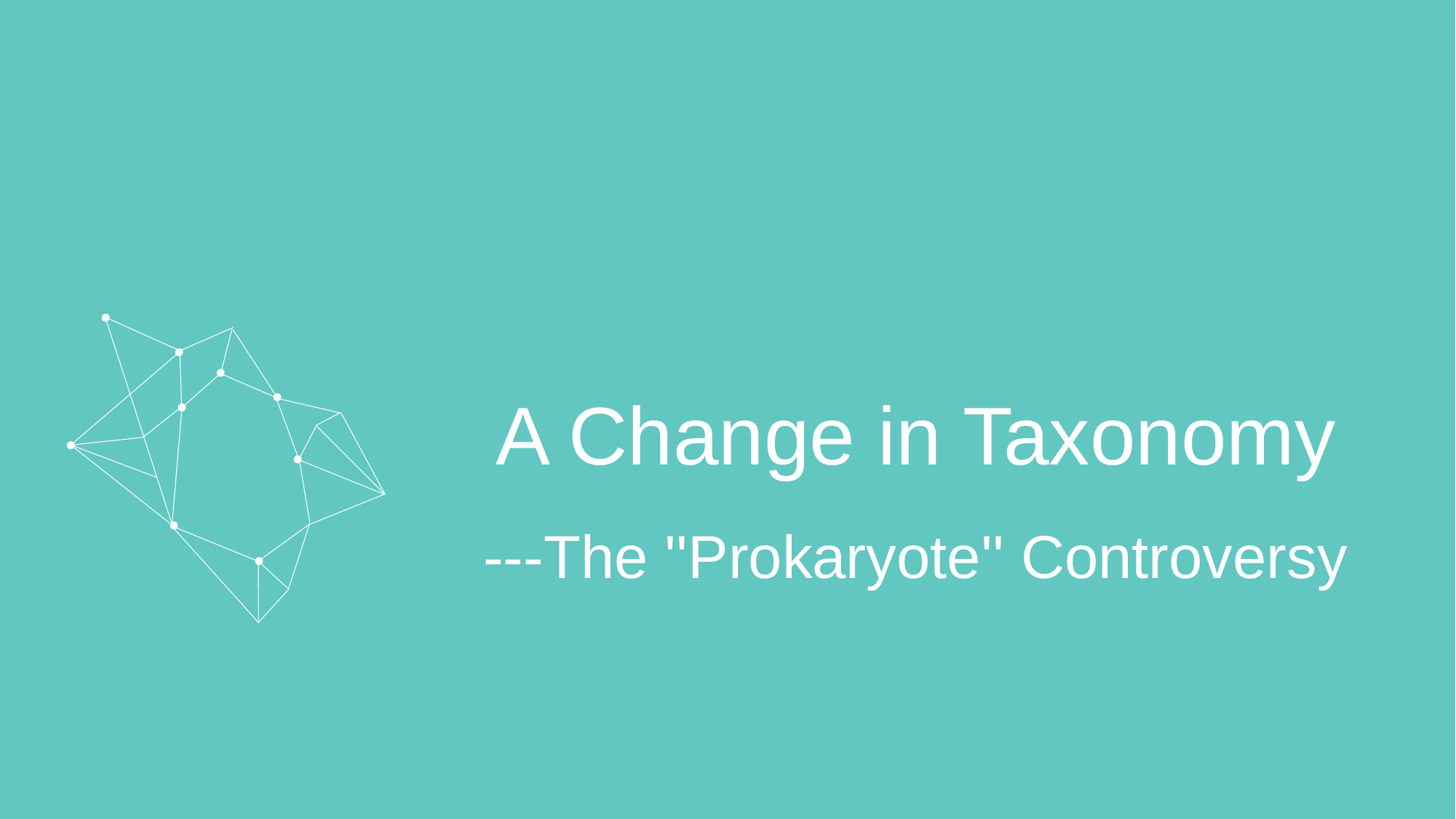

# A Change in Taxonomy ---The ''Prokaryote'' Controversy